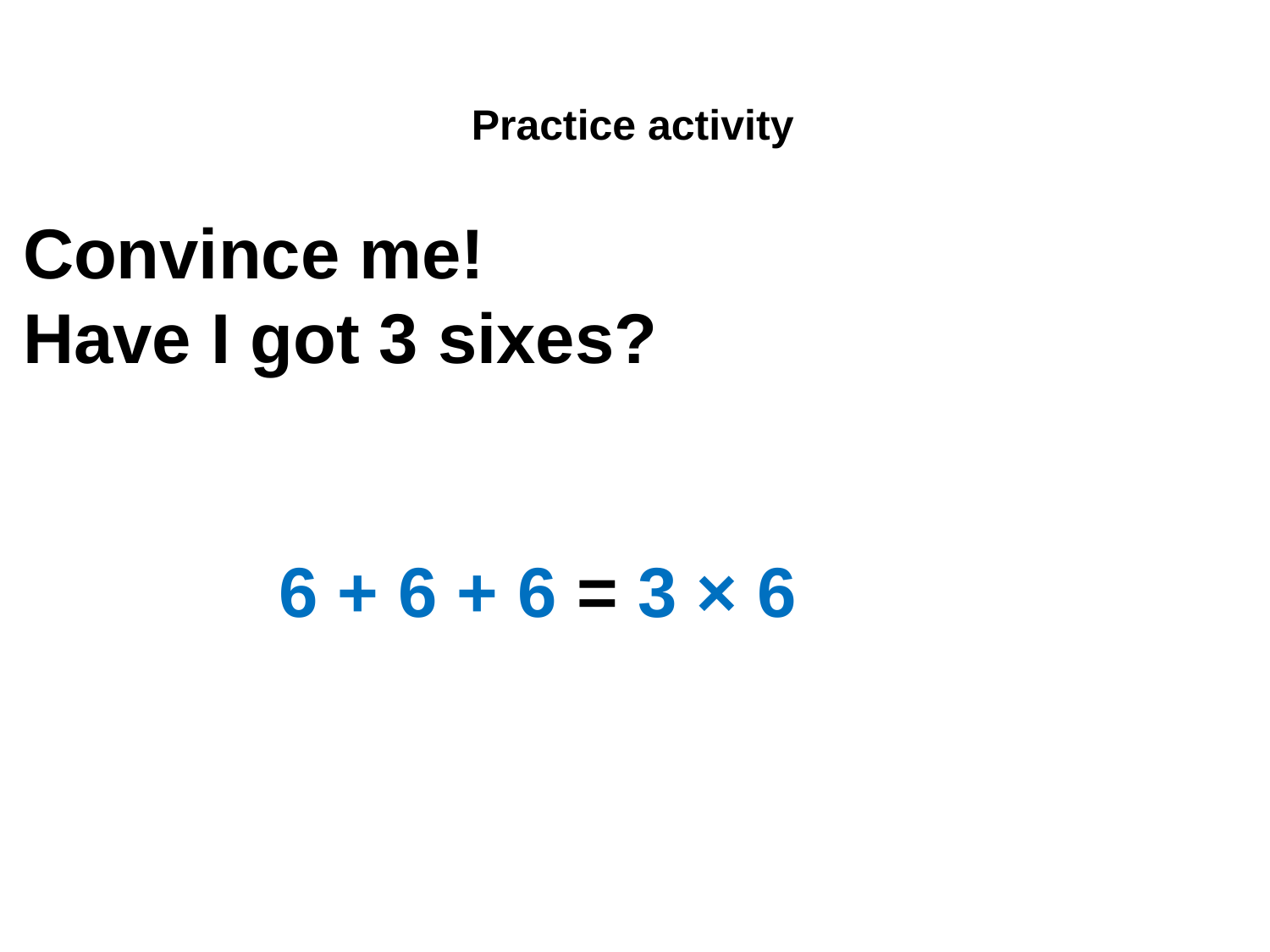

Practice activity

Convince me!
Have I got 3 sixes?

             6 + 6 + 6 = 3 × 6